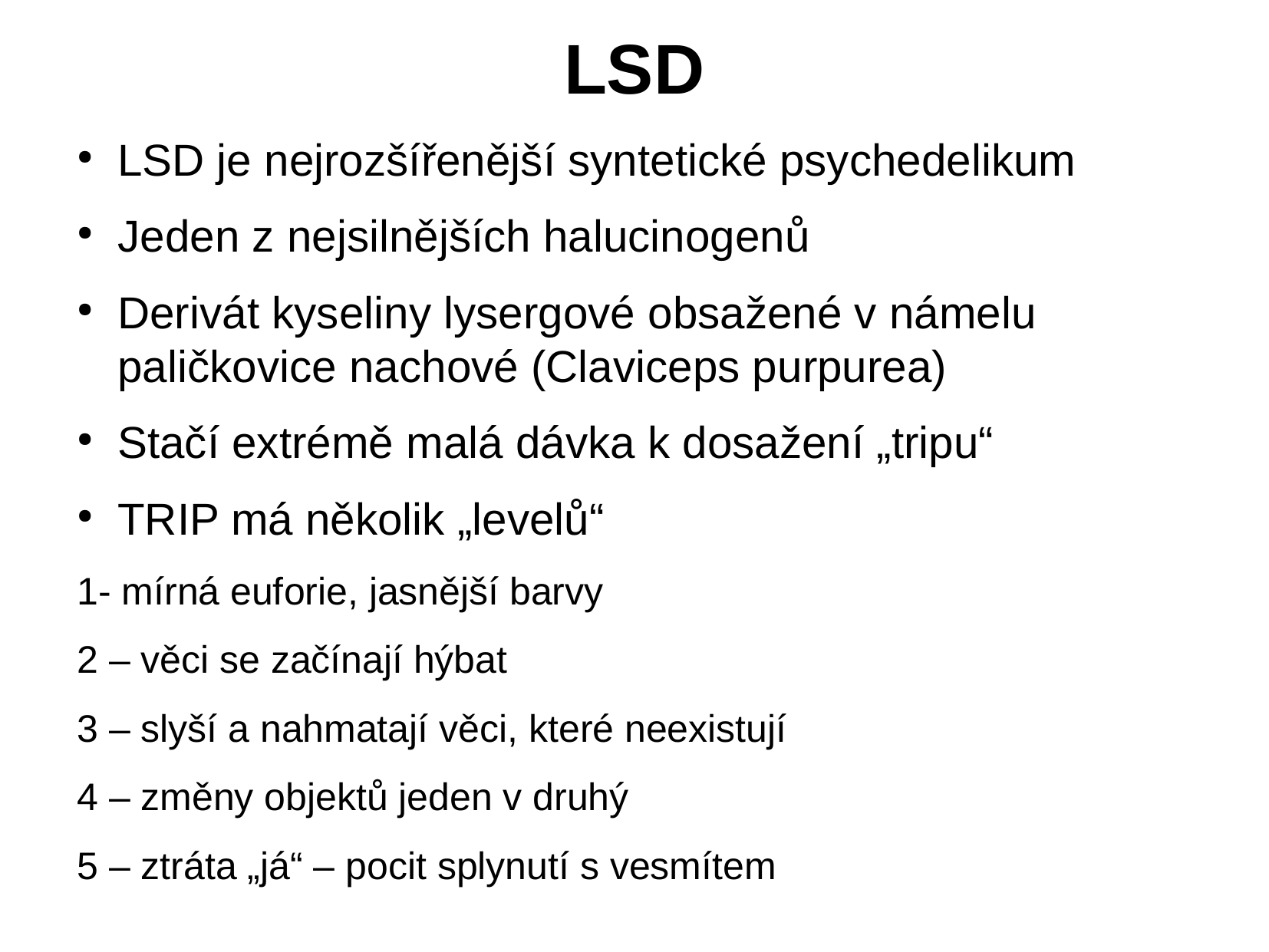

# LSD
LSD je nejrozšířenější syntetické psychedelikum
Jeden z nejsilnějších halucinogenů
Derivát kyseliny lysergové obsažené v námelu paličkovice nachové (Claviceps purpurea)
Stačí extrémě malá dávka k dosažení „tripu“
TRIP má několik „levelů“
1- mírná euforie, jasnější barvy
2 – věci se začínají hýbat
3 – slyší a nahmatají věci, které neexistují
4 – změny objektů jeden v druhý
5 – ztráta „já“ – pocit splynutí s vesmítem